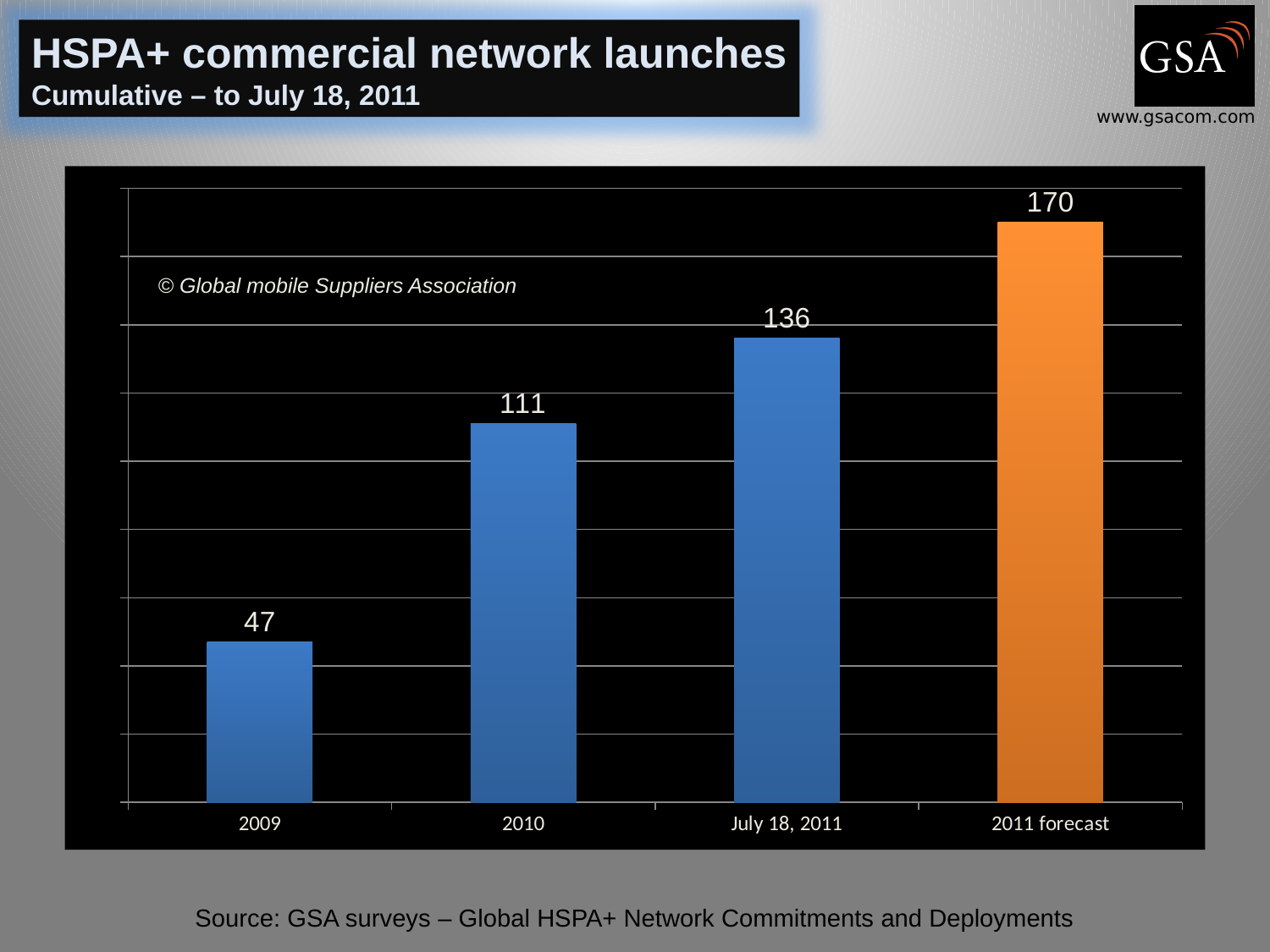

HSPA+ commercial network launches
Cumulative – to July 18, 2011

### Chart

| Category |  |
|---|---|
| 2009 | 47.0 |
| 2010 | 111.0 |
| July 18, 2011 | 136.0 |
| 2011 forecast | 170.0 |
© Global mobile Suppliers Association
Source: GSA surveys – Global HSPA+ Network Commitments and Deployments